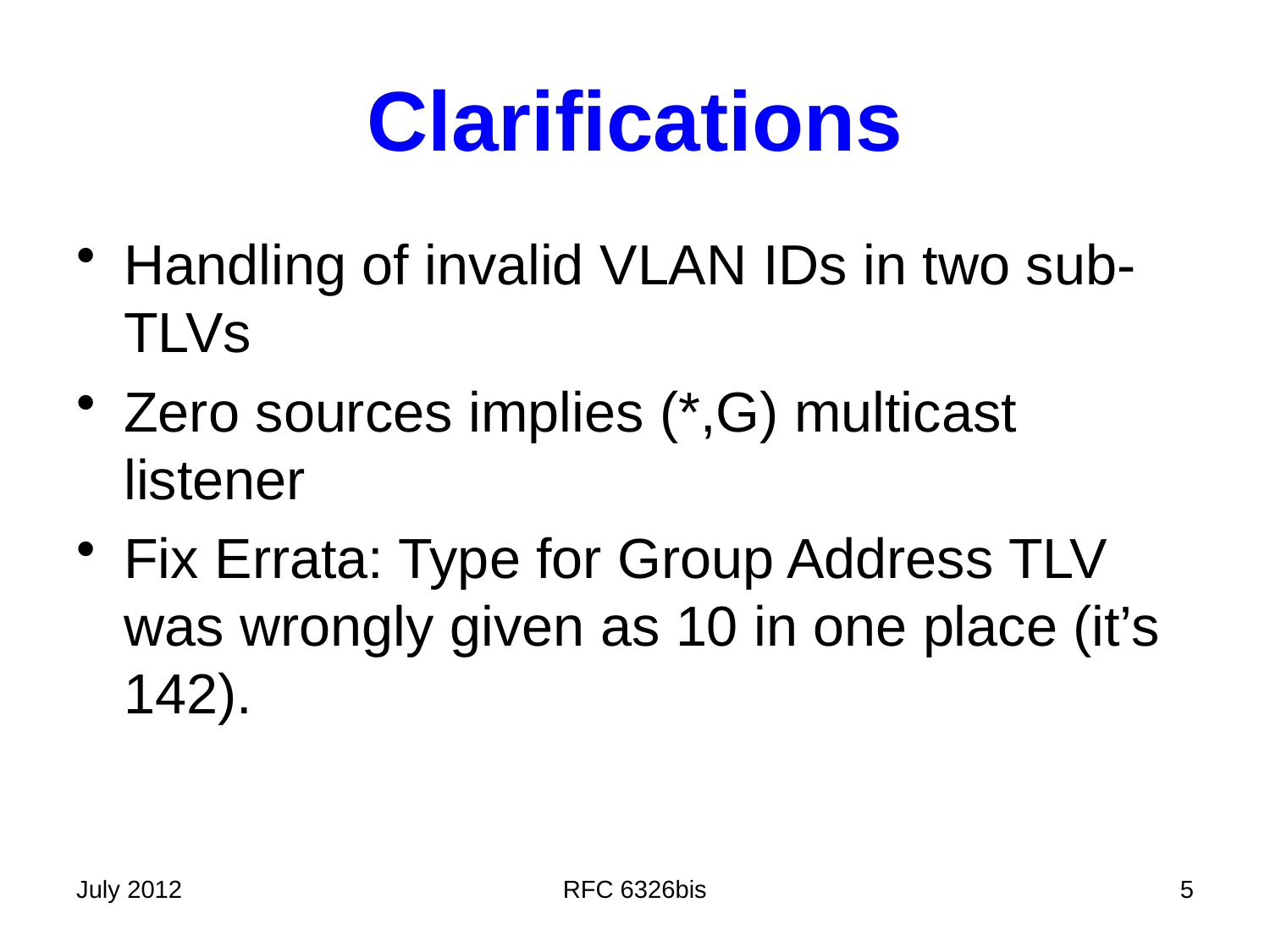

# Clarifications
Handling of invalid VLAN IDs in two sub-TLVs
Zero sources implies (*,G) multicast listener
Fix Errata: Type for Group Address TLV was wrongly given as 10 in one place (it’s 142).

July 2012
RFC 6326bis
5